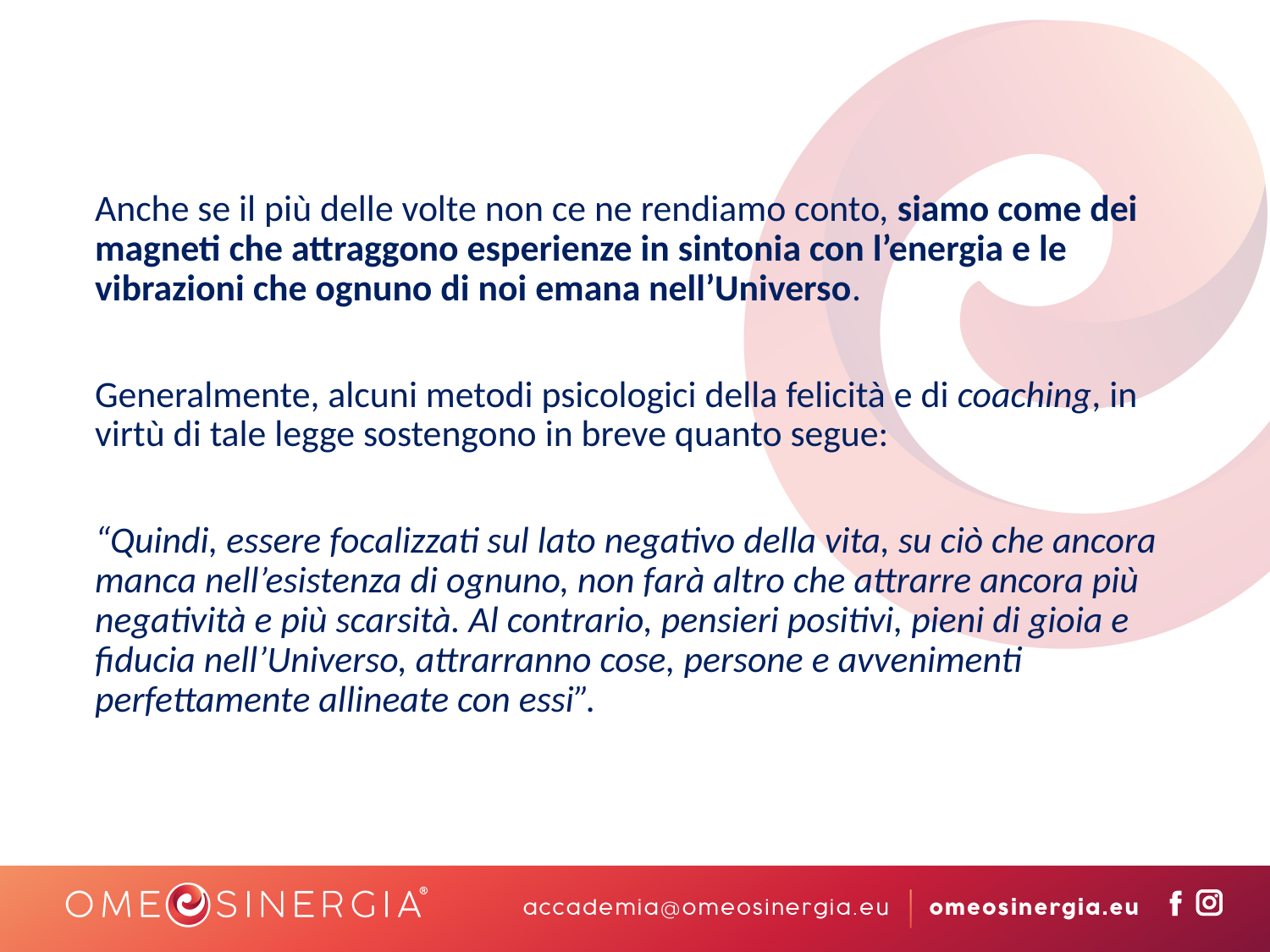

Anche se il più delle volte non ce ne rendiamo conto, siamo come dei magneti che attraggono esperienze in sintonia con l’energia e le vibrazioni che ognuno di noi emana nell’Universo.

Generalmente, alcuni metodi psicologici della felicità e di coaching, in virtù di tale legge sostengono in breve quanto segue:

“Quindi, essere focalizzati sul lato negativo della vita, su ciò che ancora manca nell’esistenza di ognuno, non farà altro che attrarre ancora più negatività e più scarsità. Al contrario, pensieri positivi, pieni di gioia e fiducia nell’Universo, attrarranno cose, persone e avvenimenti perfettamente allineate con essi”.